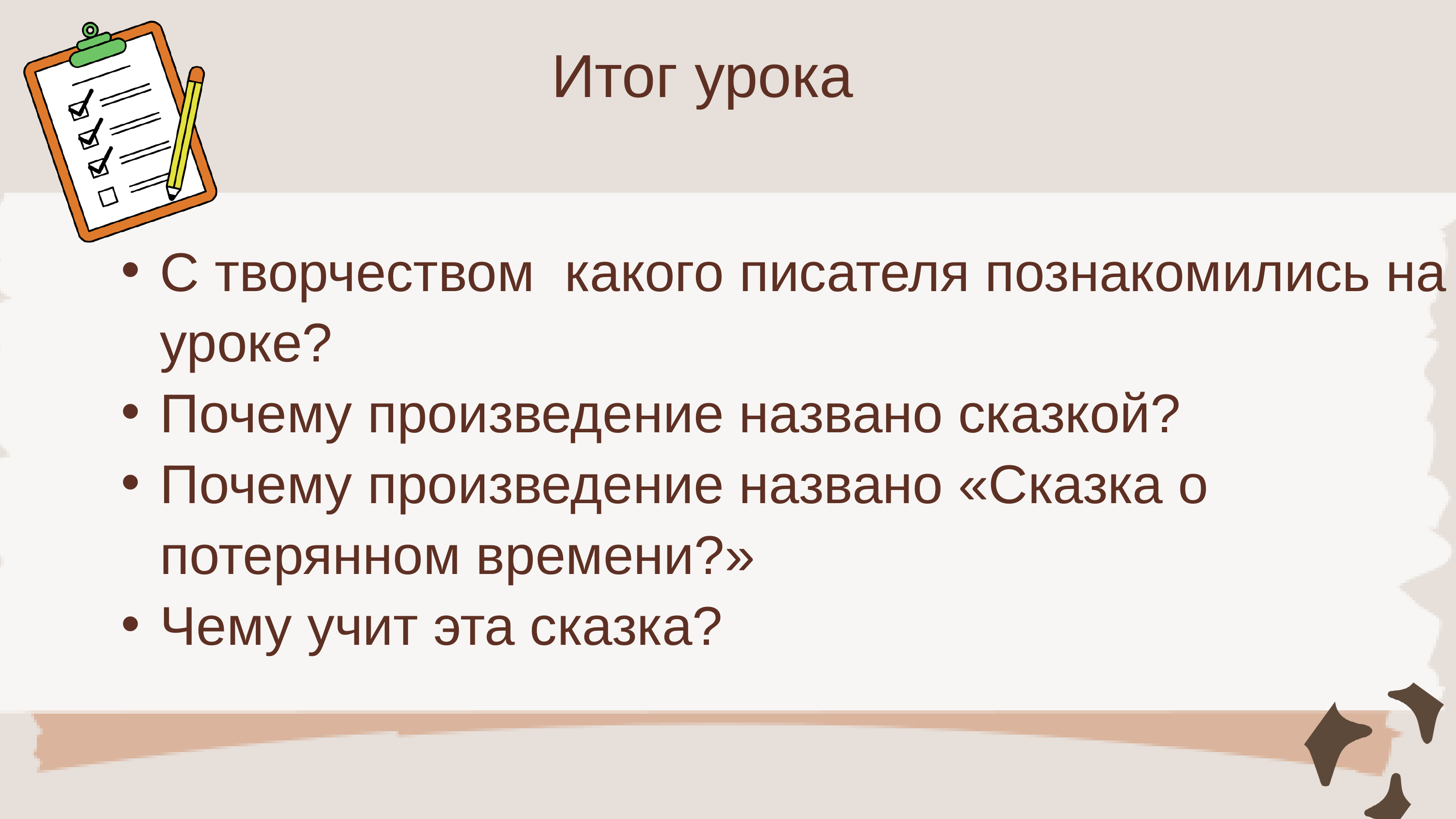

Итог урока

С творчеством  какого писателя познакомились на уроке?
Почему произведение названо сказкой?
Почему произведение названо «Сказка о потерянном времени?»
Чему учит эта сказка?